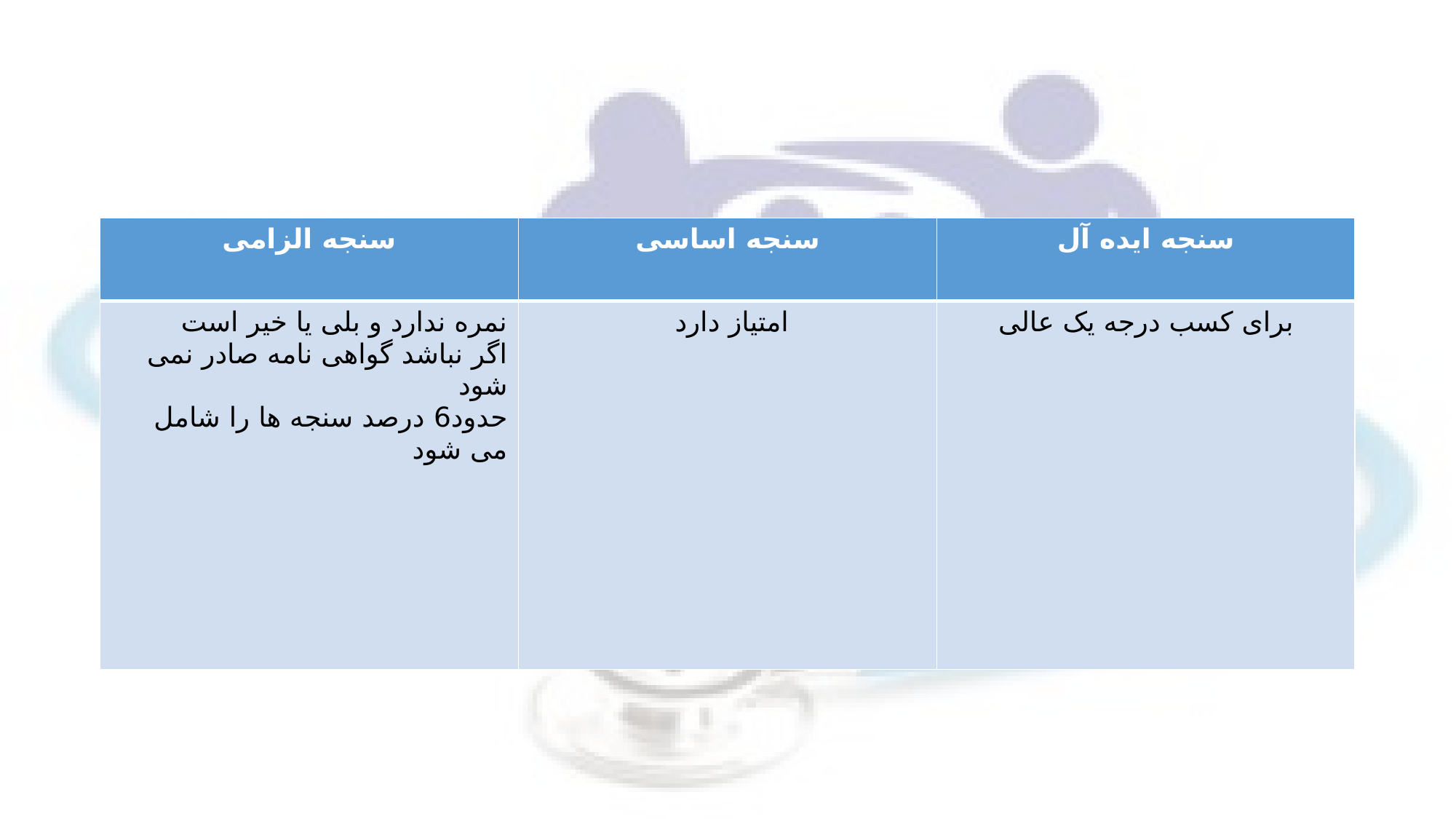

#
| سنجه الزامی | سنجه اساسی | سنجه ایده آل |
| --- | --- | --- |
| نمره ندارد و بلی یا خیر است اگر نباشد گواهی نامه صادر نمی شود حدود6 درصد سنجه ها را شامل می شود | امتیاز دارد | برای کسب درجه یک عالی |